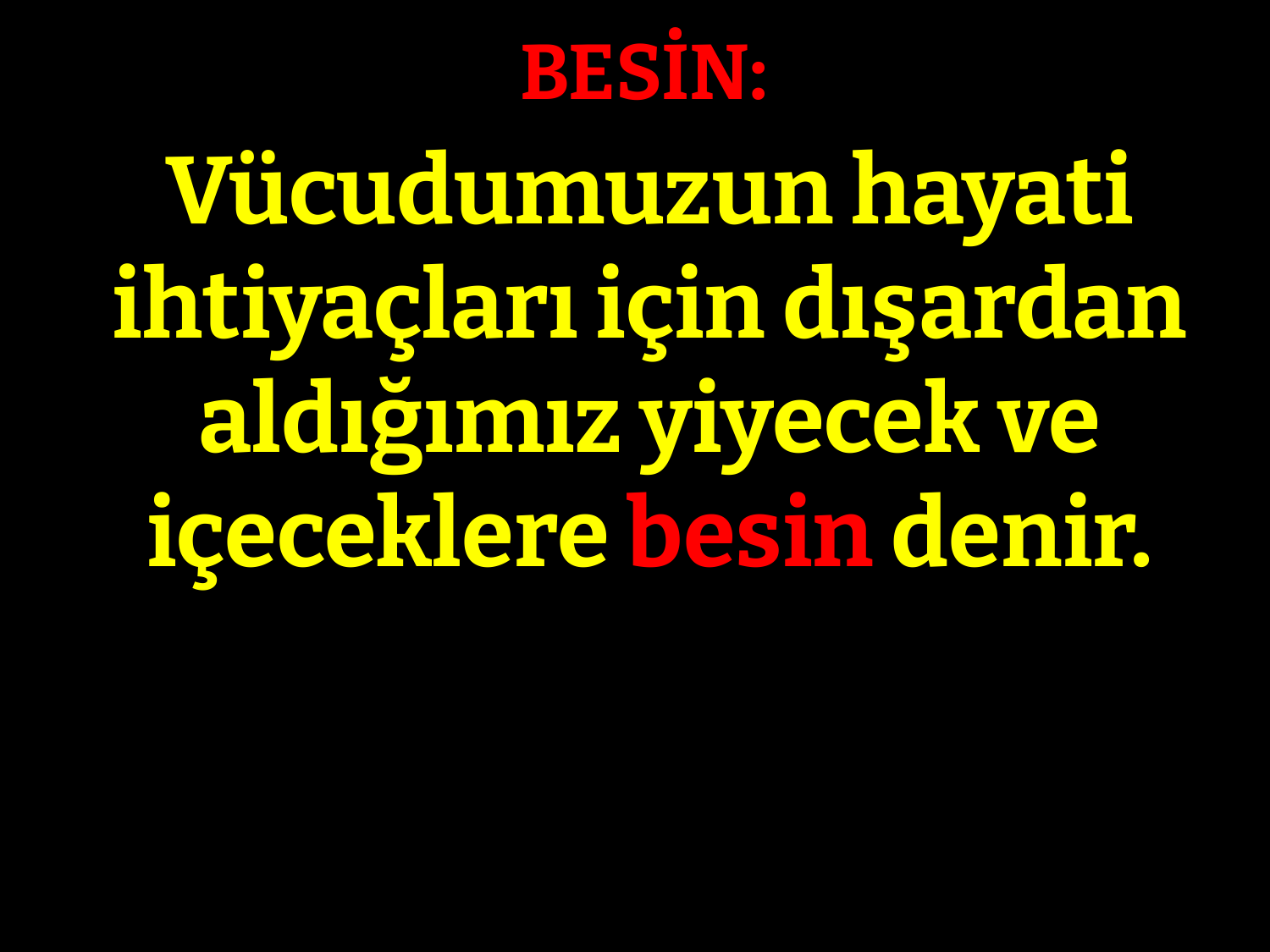

BESİN:
Vücudumuzun hayati ihtiyaçları için dışardan aldığımız yiyecek ve içeceklere besin denir.
#